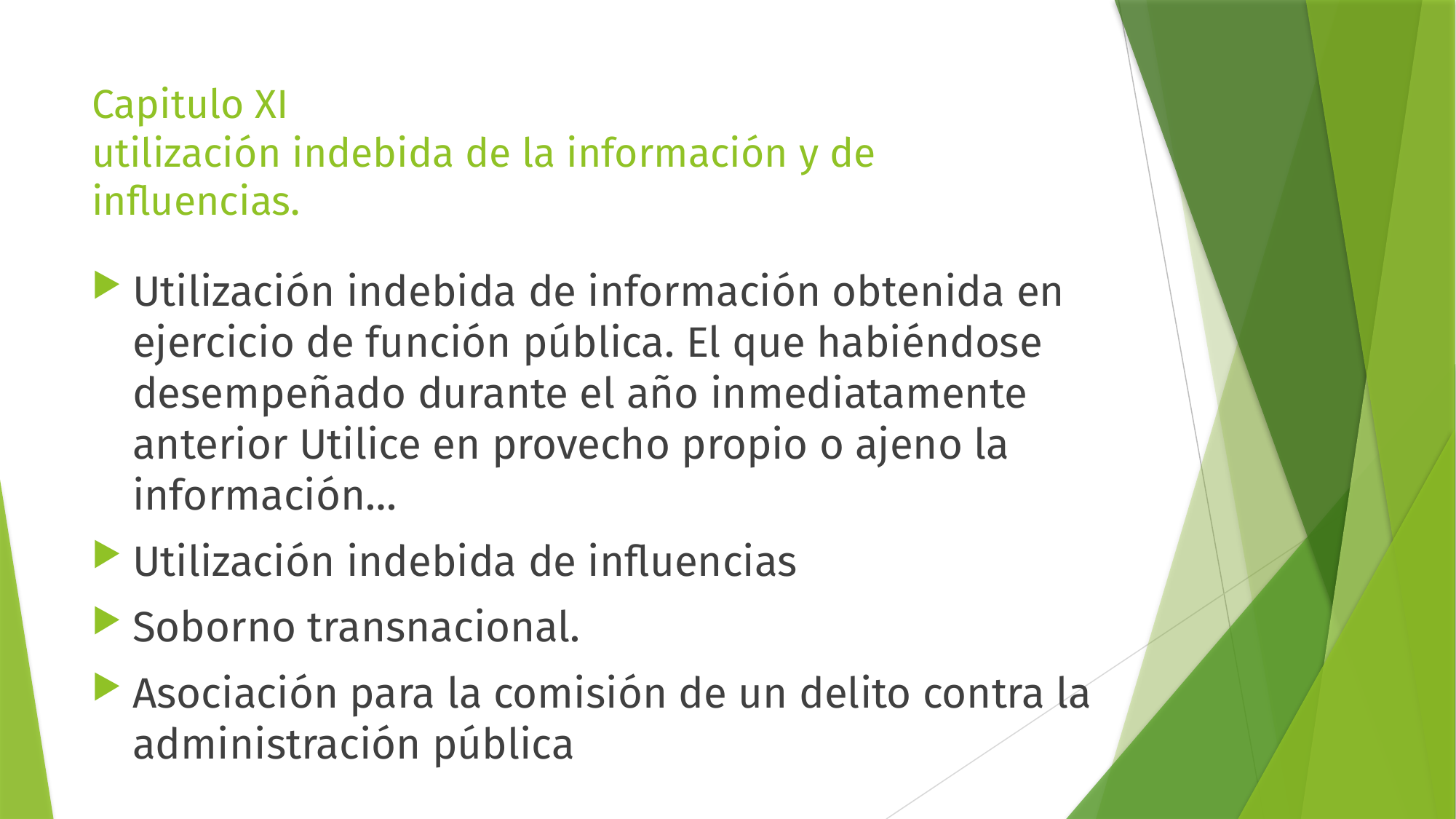

# Capitulo XI utilización indebida de la información y de influencias.
Utilización indebida de información obtenida en ejercicio de función pública. El que habiéndose desempeñado durante el año inmediatamente anterior Utilice en provecho propio o ajeno la información…
Utilización indebida de influencias
Soborno transnacional.
Asociación para la comisión de un delito contra la administración pública